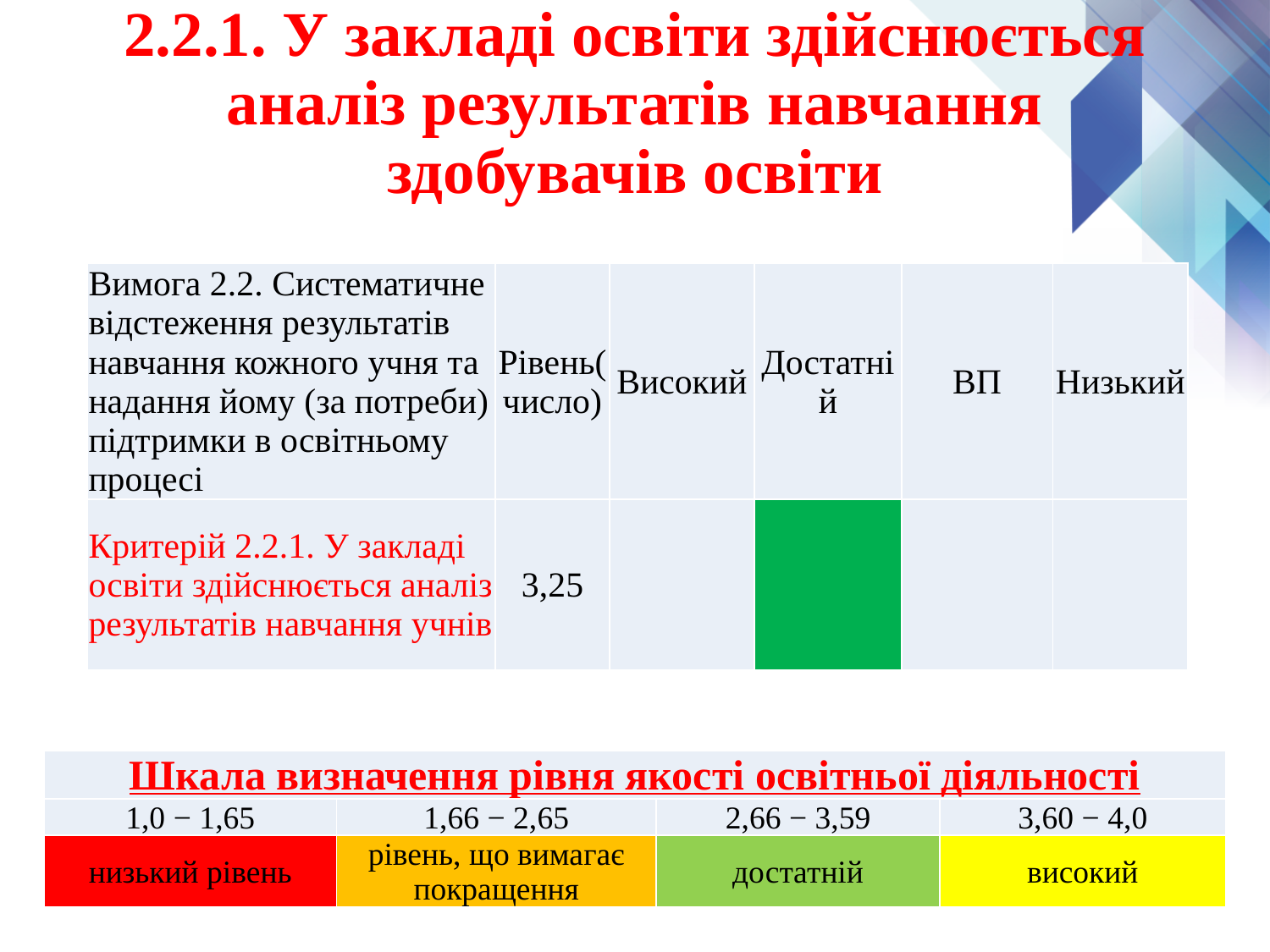

# 2.2.1. У закладі освіти здійснюється аналіз результатів навчання здобувачів освіти
| Вимога 2.2. Систематичне відстеження результатів навчання кожного учня та надання йому (за потреби) підтримки в освітньому процесі | Рівень(число) | Високий | Достатній | ВП | Низький |
| --- | --- | --- | --- | --- | --- |
| Критерій 2.2.1. У закладі освіти здійснюється аналіз результатів навчання учнів | 3,25 |  |  |  |  |
| Шкала визначення рівня якості освітньої діяльності |  |  |  |
| --- | --- | --- | --- |
| 1,0 − 1,65 | 1,66 − 2,65 | 2,66 − 3,59 | 3,60 − 4,0 |
| низький рівень | рівень, що вимагає покращення | достатній | високий |